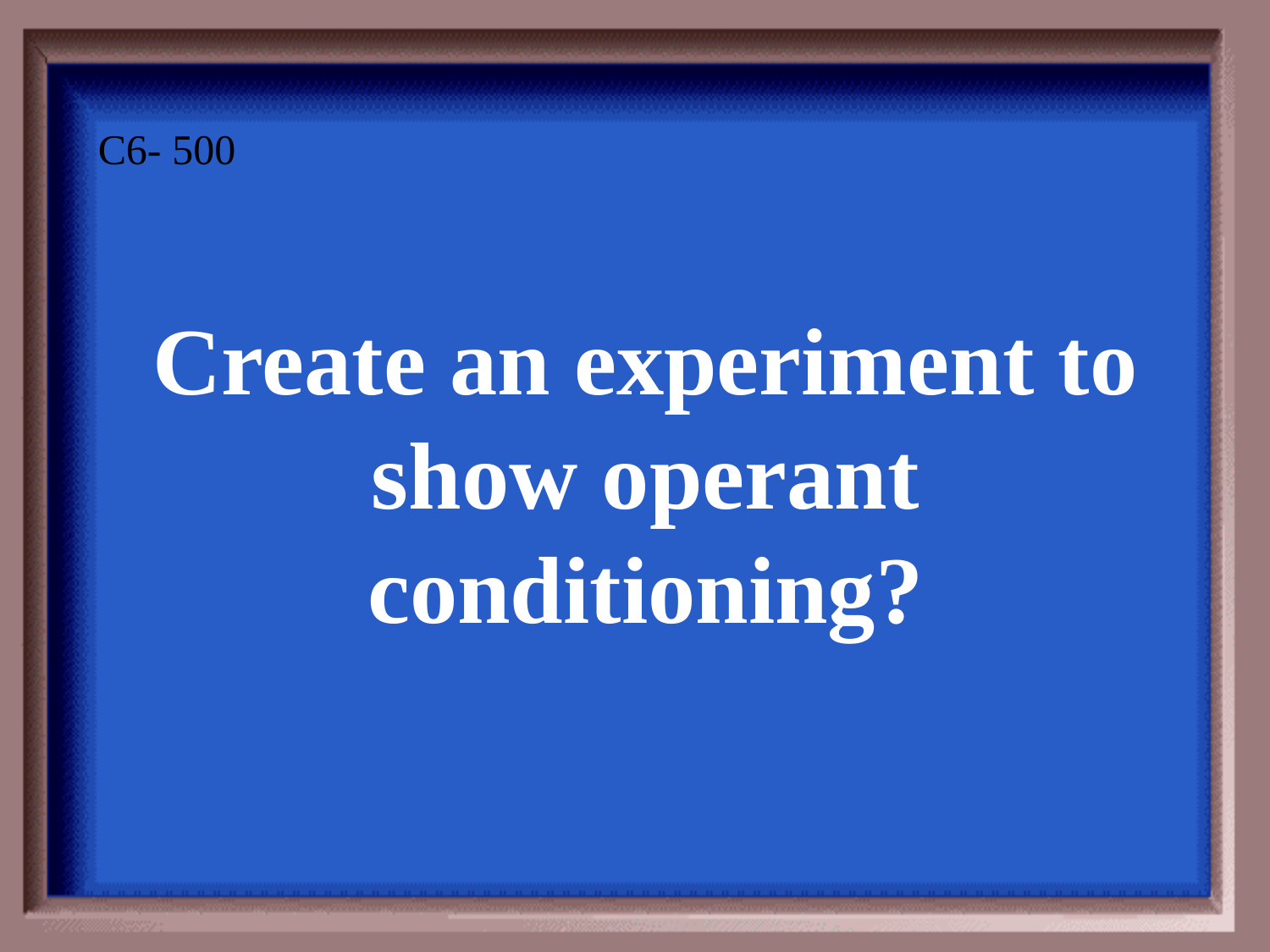

C6- 500
Create an experiment to show operant conditioning?